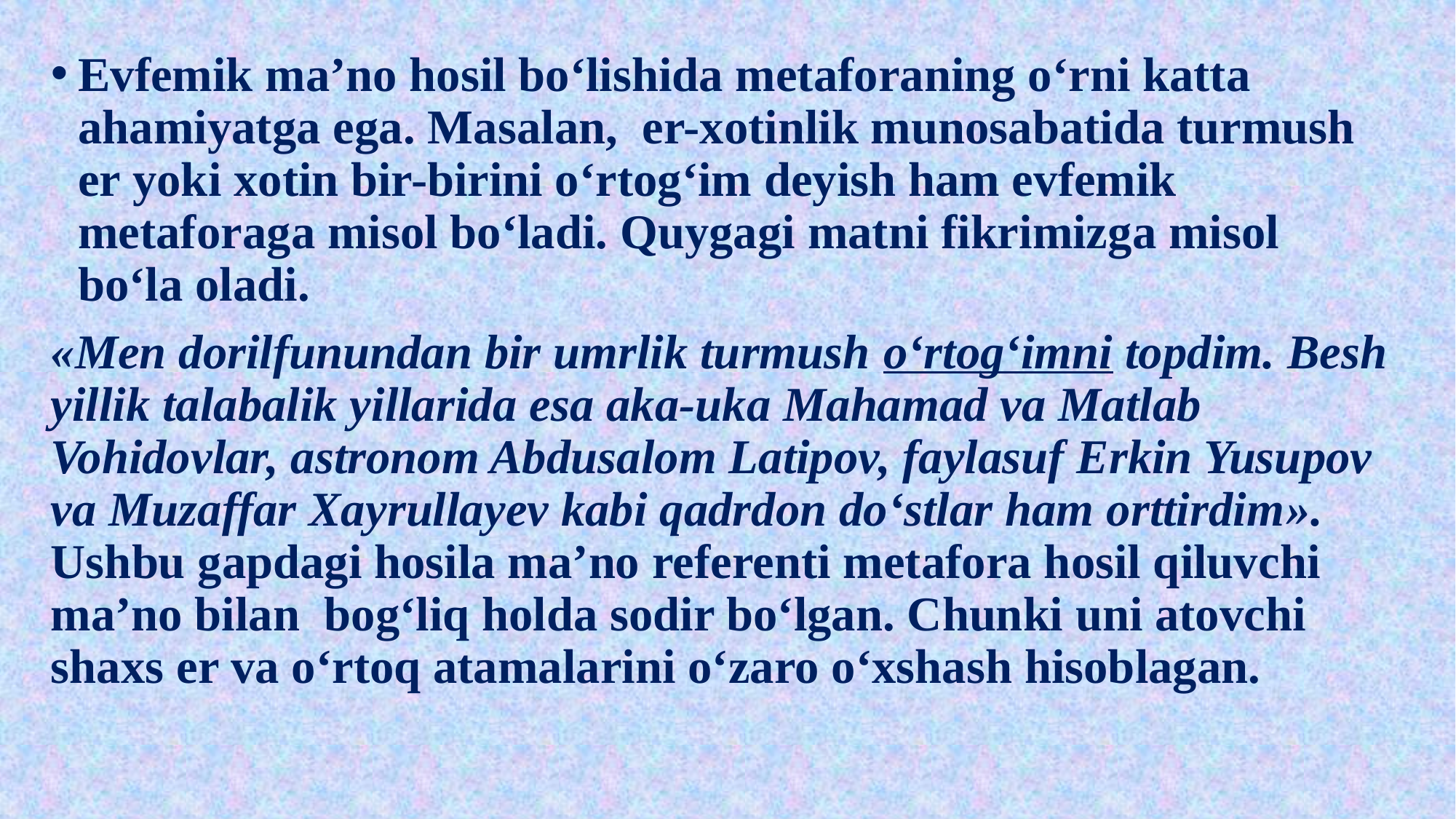

Evfemik ma’no hosil bo‘lishida metaforaning o‘rni katta ahamiyatga ega. Masalan,  er-xotinlik munosabatida turmush er yoki xotin bir-birini o‘rtog‘im deyish ham evfemik metaforaga misol bo‘ladi. Quygagi matni fikrimizga misol bo‘la oladi.
«Men dorilfunundan bir umrlik turmush o‘rtog‘imni topdim. Besh yillik talabalik yillarida esa aka-uka Mahamad va Matlab Vohidovlar, astronom Abdusalom Latipov, faylasuf Erkin Yusupov va Muzaffar Xayrullayev kabi qadrdon do‘stlar ham orttirdim».  Ushbu gapdagi hosila ma’no referenti metafora hosil qiluvchi ma’no bilan  bog‘liq holda sodir bo‘lgan. Chunki uni atovchi shaxs er va o‘rtoq atamalarini o‘zaro o‘xshash hisoblagan.

#